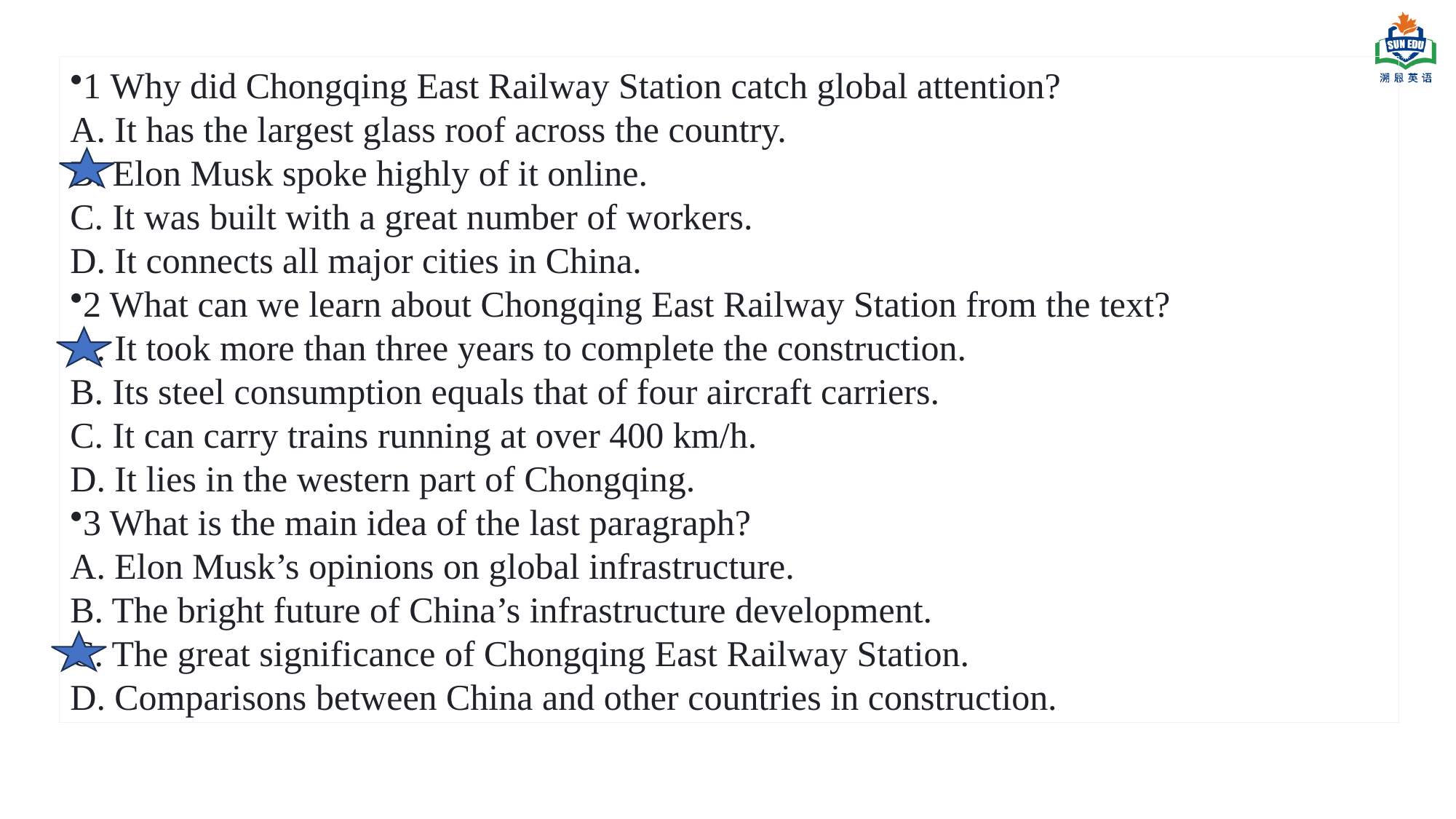

1 Why did Chongqing East Railway Station catch global attention?
A. It has the largest glass roof across the country.
B. Elon Musk spoke highly of it online.
C. It was built with a great number of workers.
D. It connects all major cities in China.
2 What can we learn about Chongqing East Railway Station from the text?
A. It took more than three years to complete the construction.
B. Its steel consumption equals that of four aircraft carriers.
C. It can carry trains running at over 400 km/h.
D. It lies in the western part of Chongqing.
3 What is the main idea of the last paragraph?
A. Elon Musk’s opinions on global infrastructure.
B. The bright future of China’s infrastructure development.
C. The great significance of Chongqing East Railway Station.
D. Comparisons between China and other countries in construction.